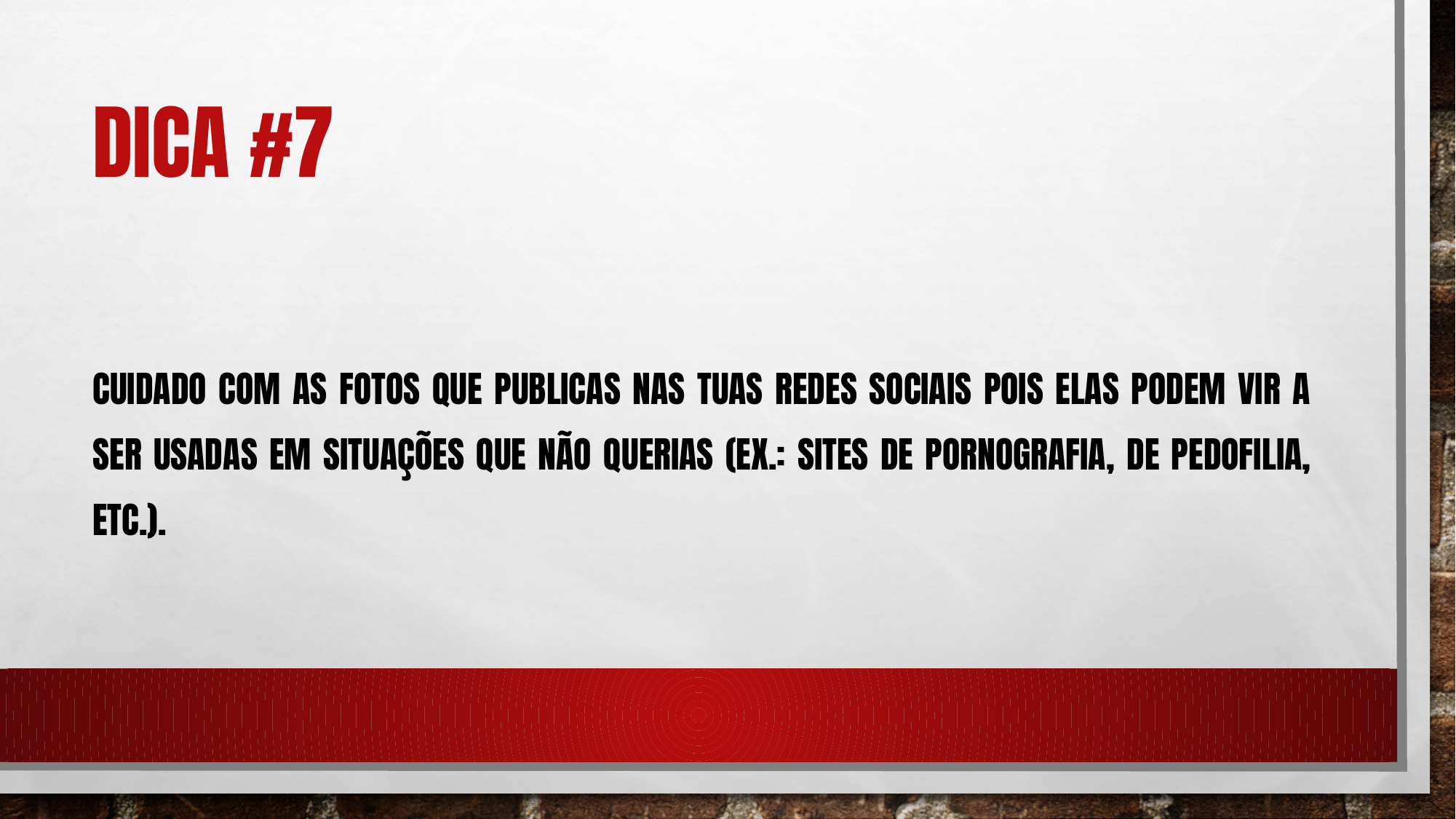

# Dica #7
Cuidado com as fotos que publicas nas tuas redes sociais pois elas podem vir a ser usadas em situações que não querias (ex.: sites de pornografia, de pedofilia, etc.).